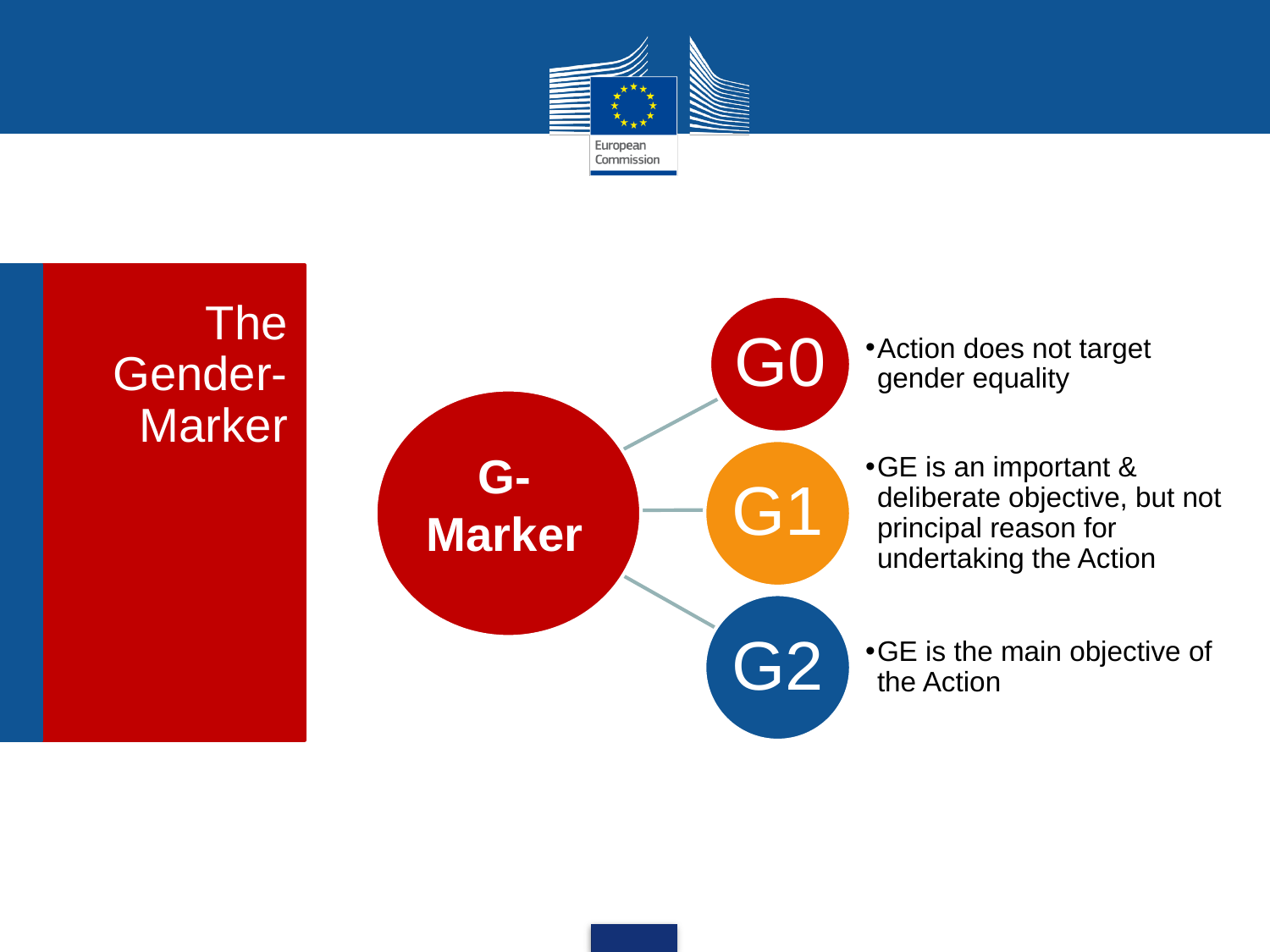

G0
Action does not target gender equality

The Gender-Marker

G-Marker
G1
GE is an important & deliberate objective, but not principal reason for undertaking the Action

G2
GE is the main objective of the Action